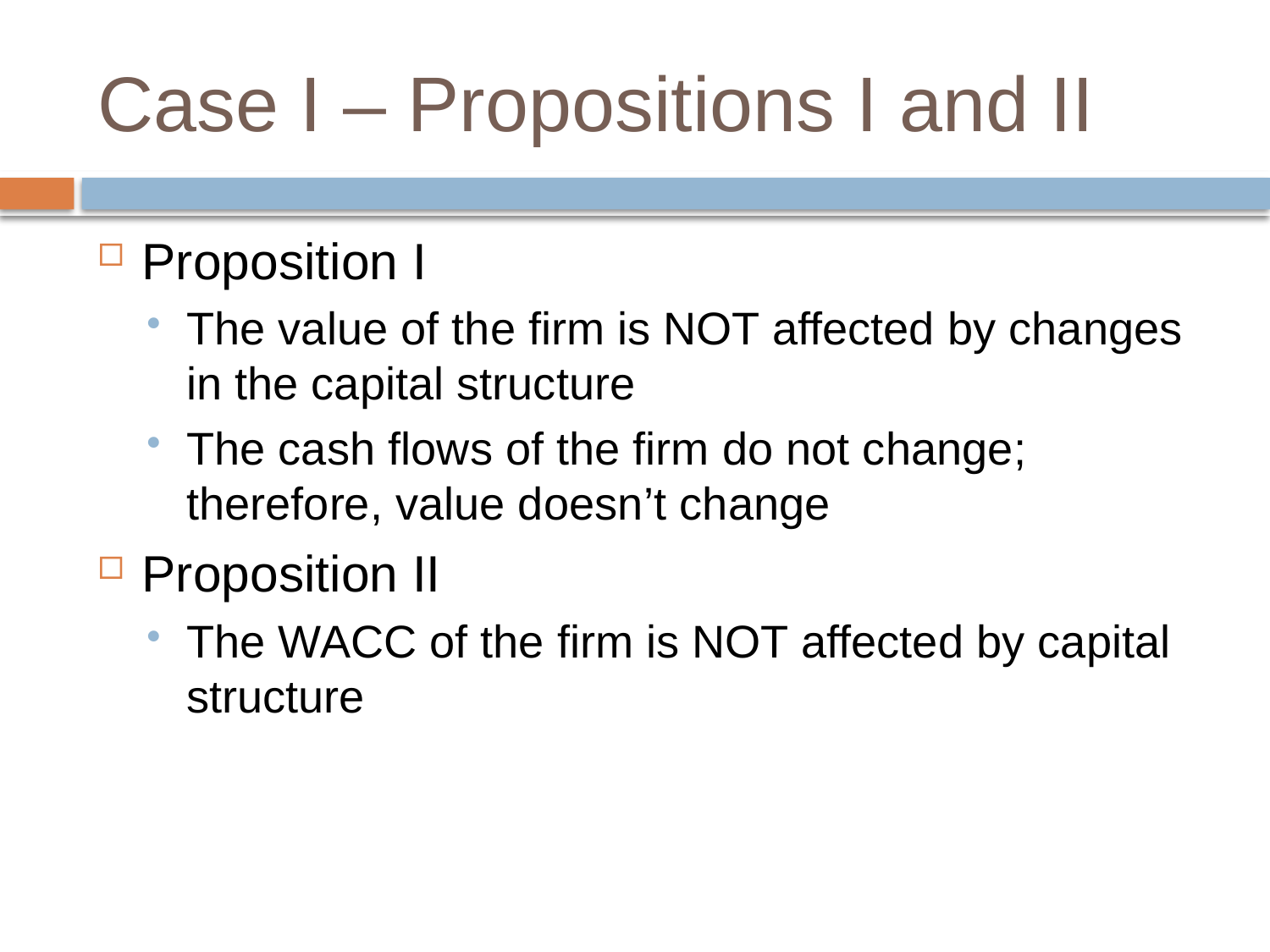

# Case I – Propositions I and II
Proposition I
The value of the firm is NOT affected by changes in the capital structure
The cash flows of the firm do not change; therefore, value doesn’t change
Proposition II
The WACC of the firm is NOT affected by capital structure